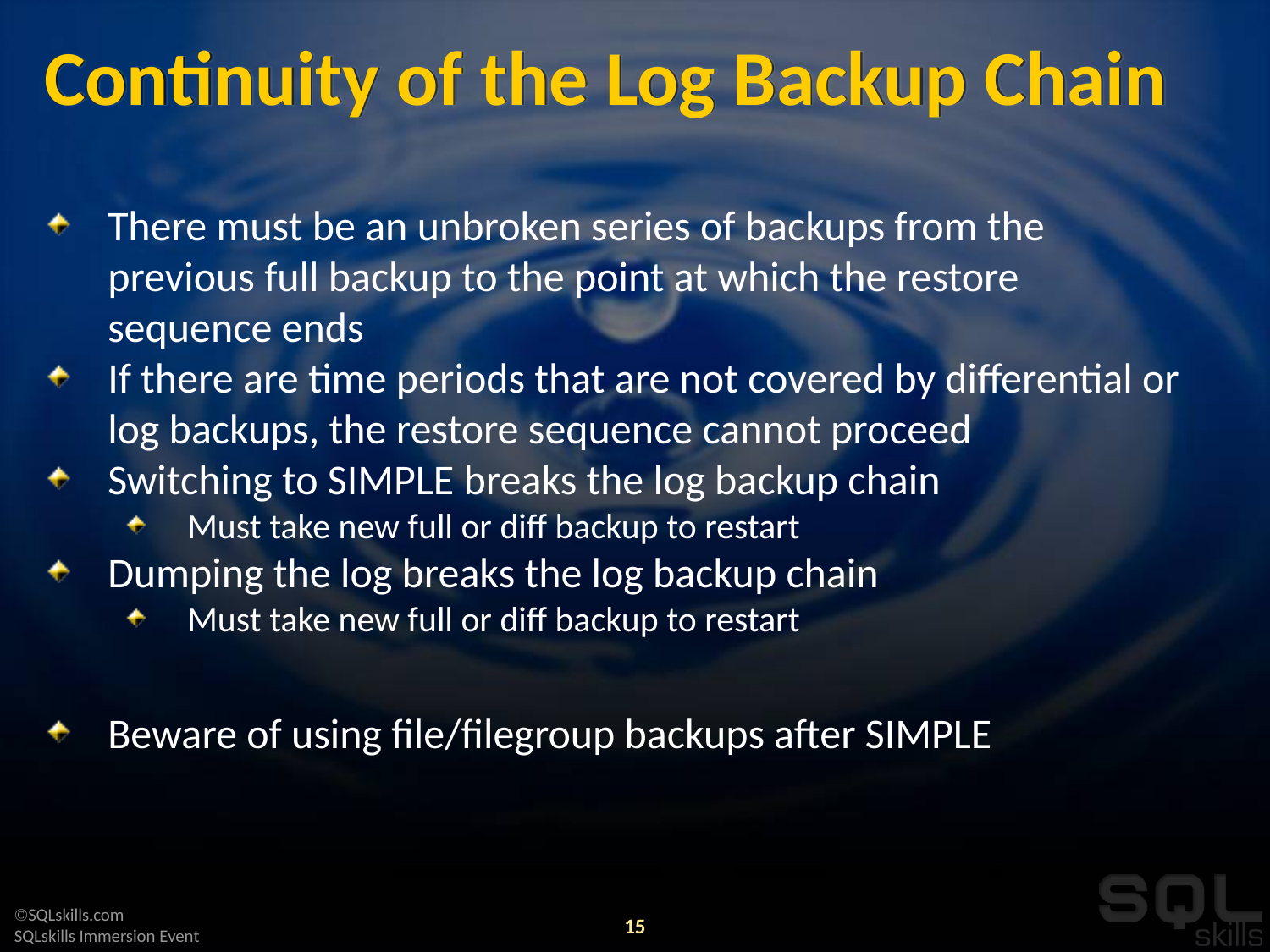

# Continuity of the Log Backup Chain
There must be an unbroken series of backups from the previous full backup to the point at which the restore sequence ends
If there are time periods that are not covered by differential or log backups, the restore sequence cannot proceed
Switching to SIMPLE breaks the log backup chain
Must take new full or diff backup to restart
Dumping the log breaks the log backup chain
Must take new full or diff backup to restart

Beware of using file/filegroup backups after SIMPLE
15